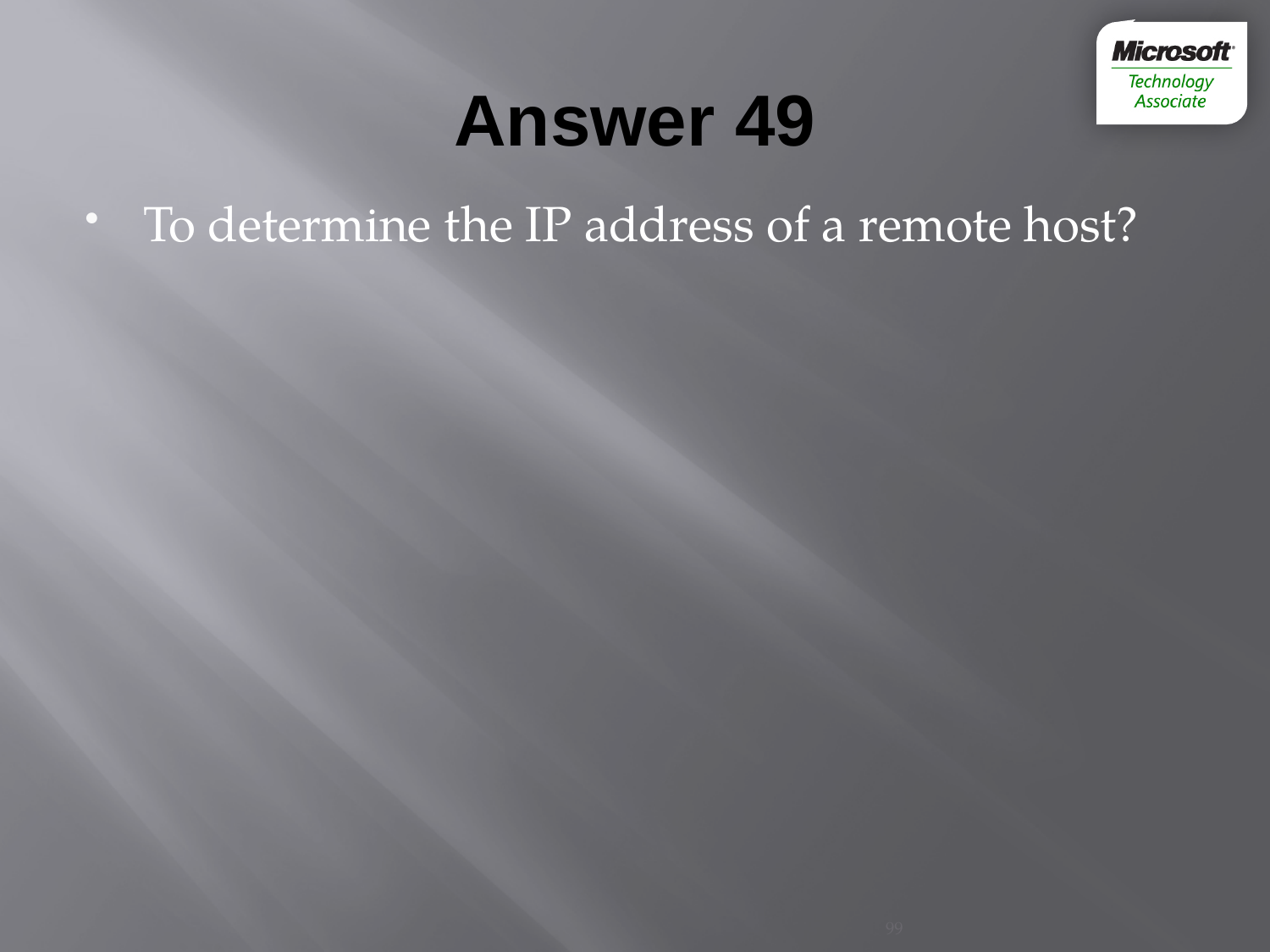

# Answer 49
To determine the IP address of a remote host?

99